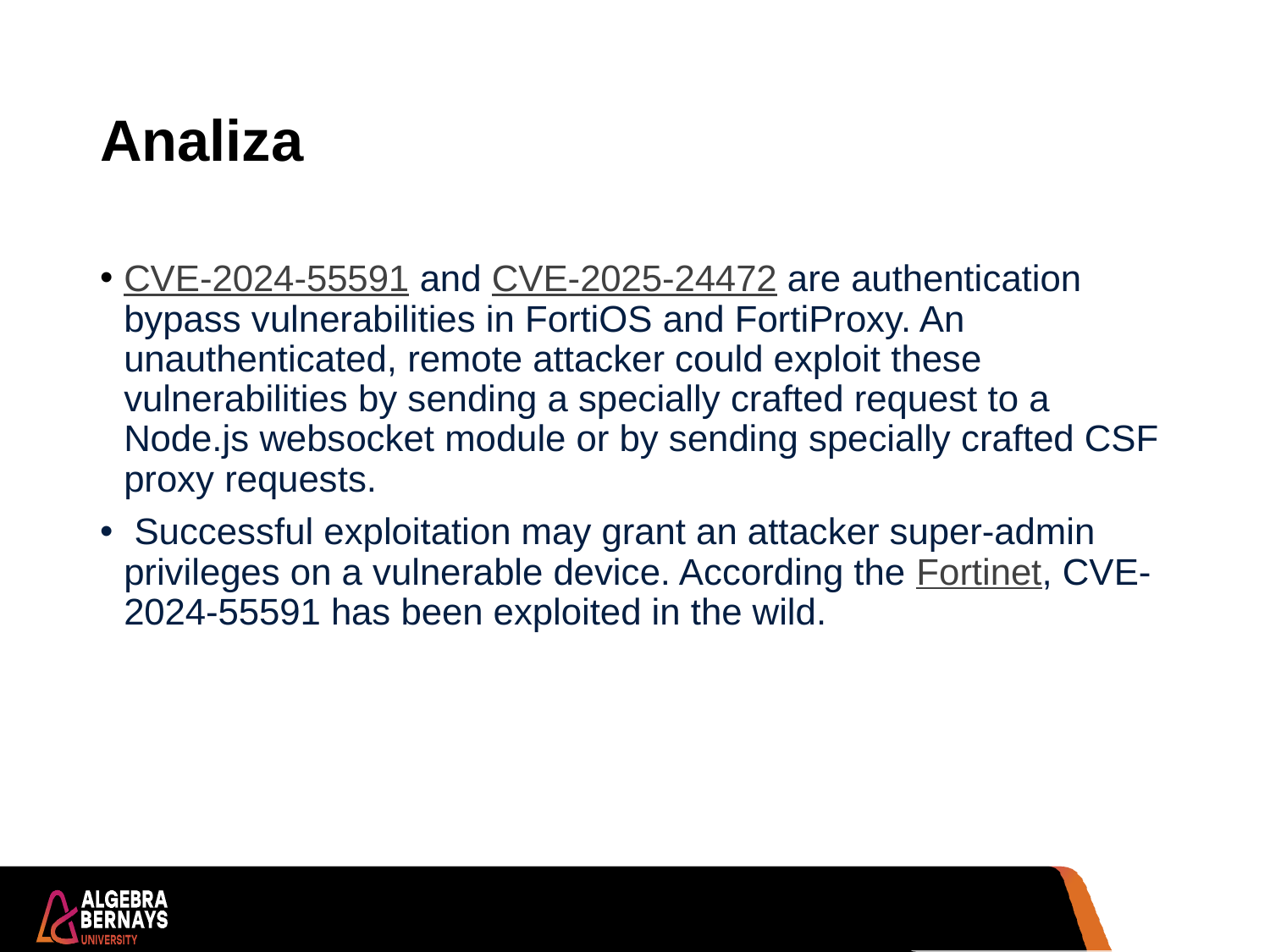

# Analiza
CVE-2024-55591 and CVE-2025-24472 are authentication bypass vulnerabilities in FortiOS and FortiProxy. An unauthenticated, remote attacker could exploit these vulnerabilities by sending a specially crafted request to a Node.js websocket module or by sending specially crafted CSF proxy requests.
 Successful exploitation may grant an attacker super-admin privileges on a vulnerable device. According the Fortinet, CVE-2024-55591 has been exploited in the wild.